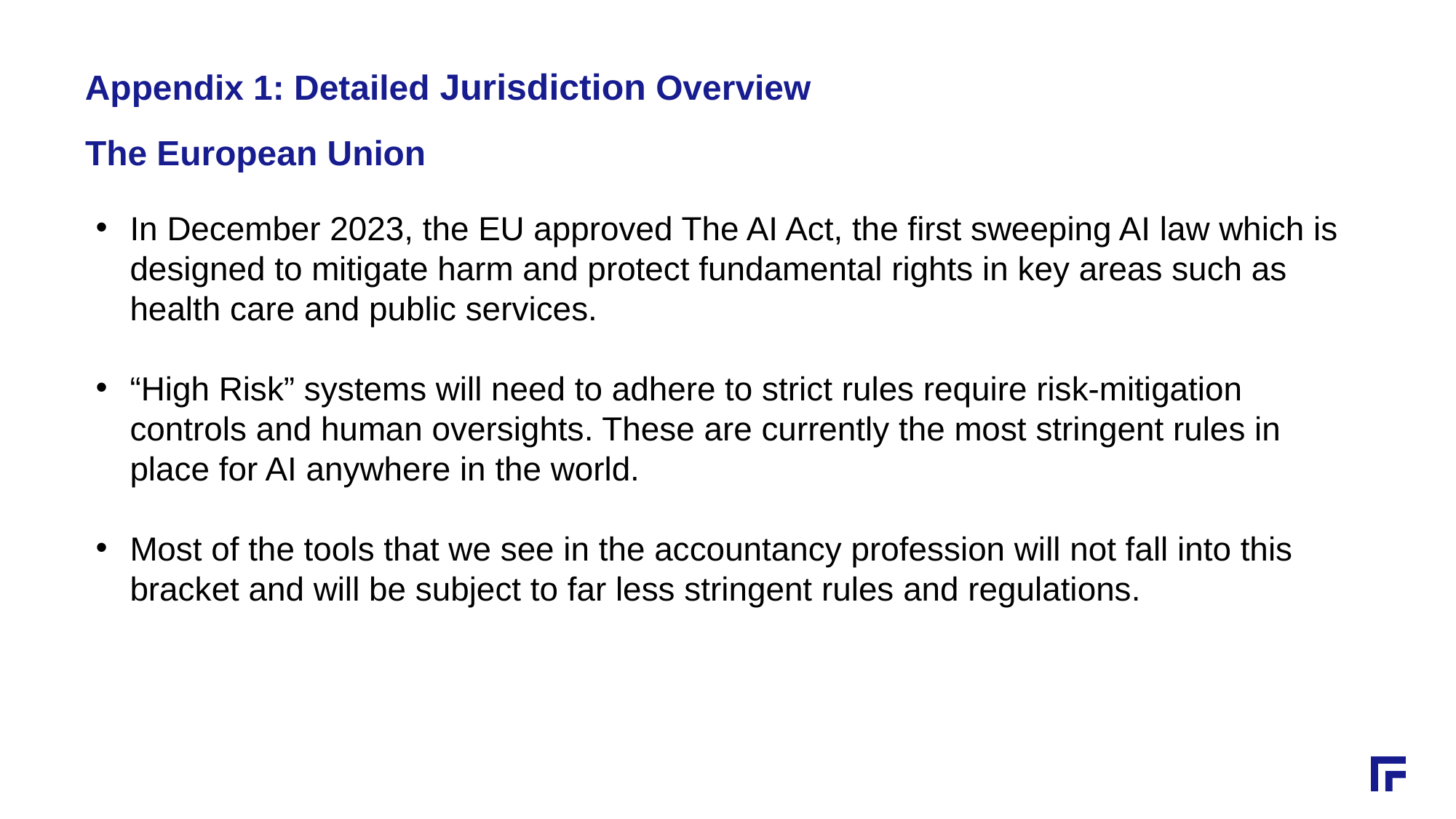

Appendix 1: Detailed Jurisdiction Overview
# The European Union
In December 2023, the EU approved The AI Act, the first sweeping AI law which is designed to mitigate harm and protect fundamental rights in key areas such as health care and public services.

“High Risk” systems will need to adhere to strict rules require risk-mitigation controls and human oversights. These are currently the most stringent rules in place for AI anywhere in the world.

Most of the tools that we see in the accountancy profession will not fall into this bracket and will be subject to far less stringent rules and regulations.